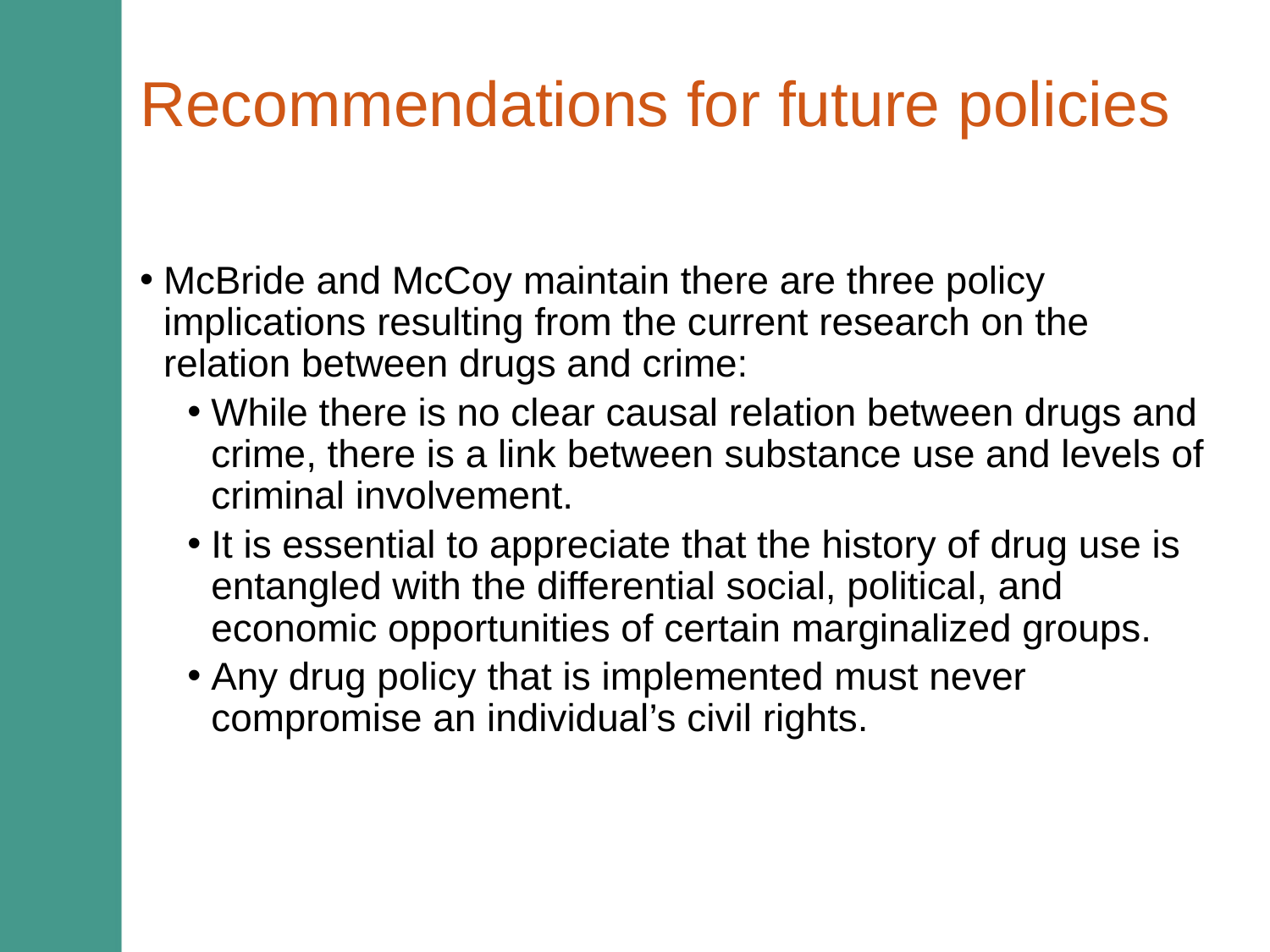

# Recommendations for future policies
McBride and McCoy maintain there are three policy implications resulting from the current research on the relation between drugs and crime:
While there is no clear causal relation between drugs and crime, there is a link between substance use and levels of criminal involvement.
It is essential to appreciate that the history of drug use is entangled with the differential social, political, and economic opportunities of certain marginalized groups.
Any drug policy that is implemented must never compromise an individual’s civil rights.